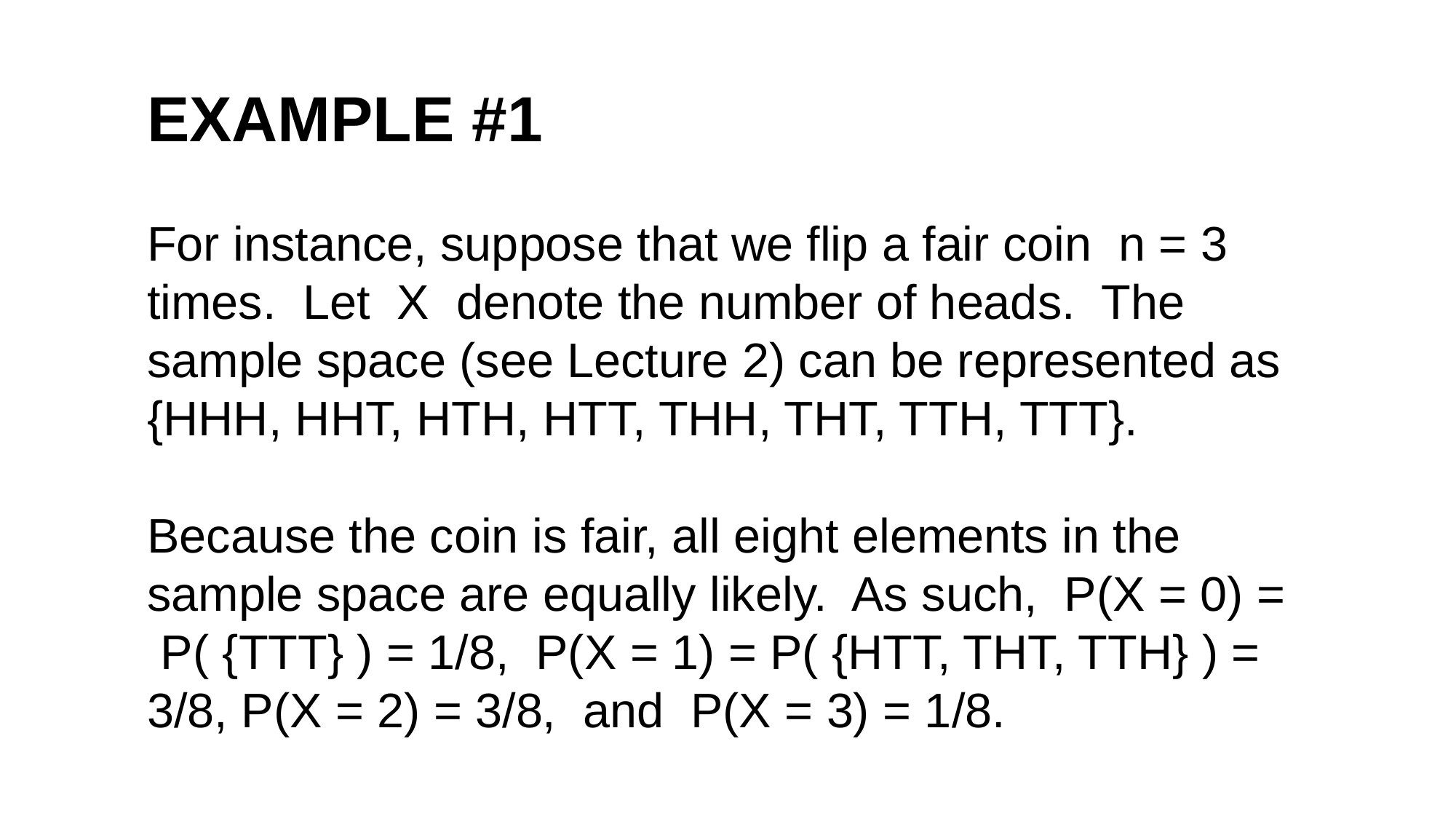

#
EXAMPLE #1

For instance, suppose that we flip a fair coin  n = 3  times.  Let  X  denote the number of heads.  The sample space (see Lecture 2) can be represented as {HHH, HHT, HTH, HTT, THH, THT, TTH, TTT}.

Because the coin is fair, all eight elements in the sample space are equally likely.  As such,  P(X = 0) =   P( {TTT} ) = 1/8,  P(X = 1) = P( {HTT, THT, TTH} ) = 3/8, P(X = 2) = 3/8,  and  P(X = 3) = 1/8.